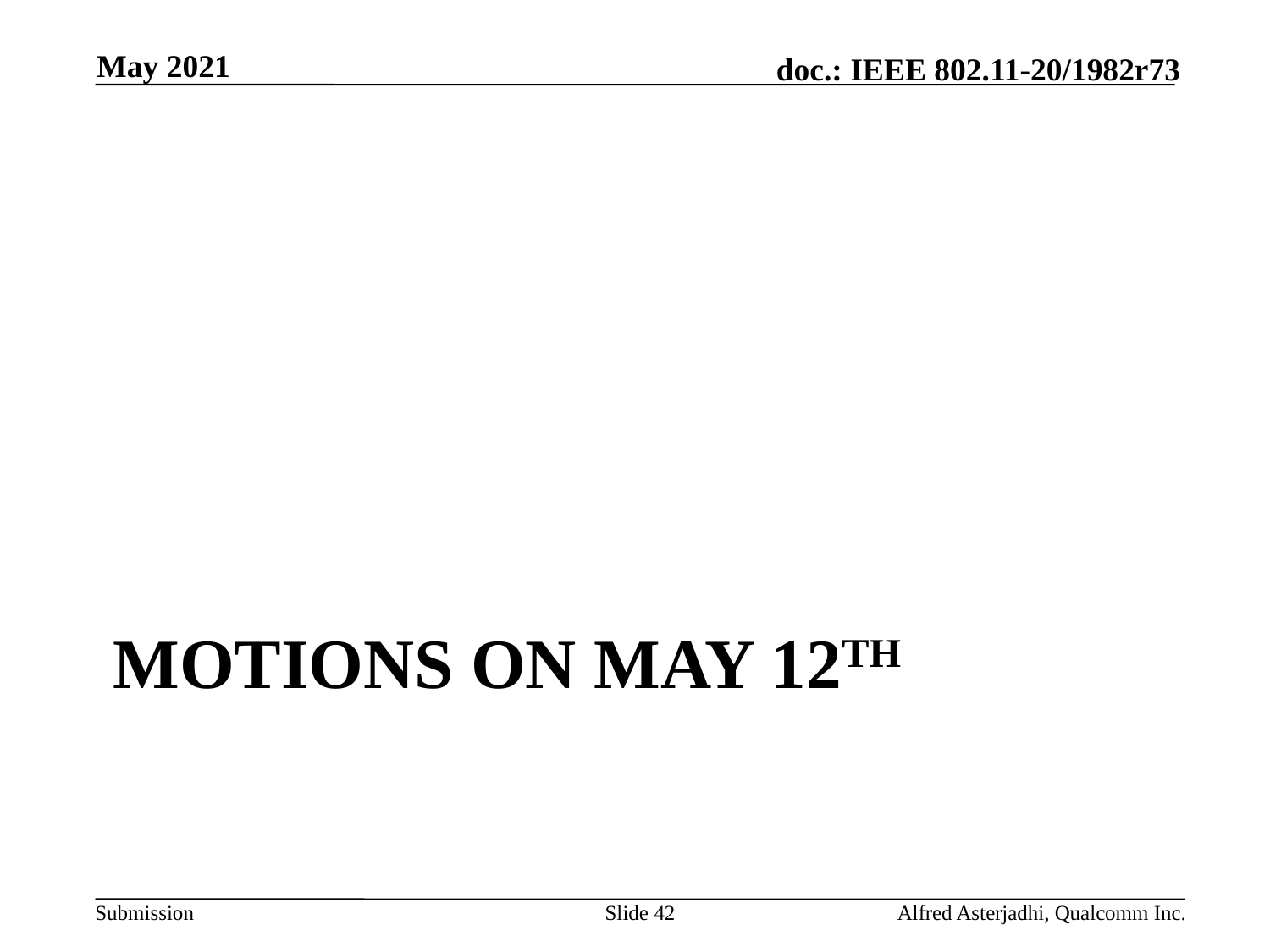

May 2021

# Motions on May 12th
Slide 42
Alfred Asterjadhi, Qualcomm Inc.